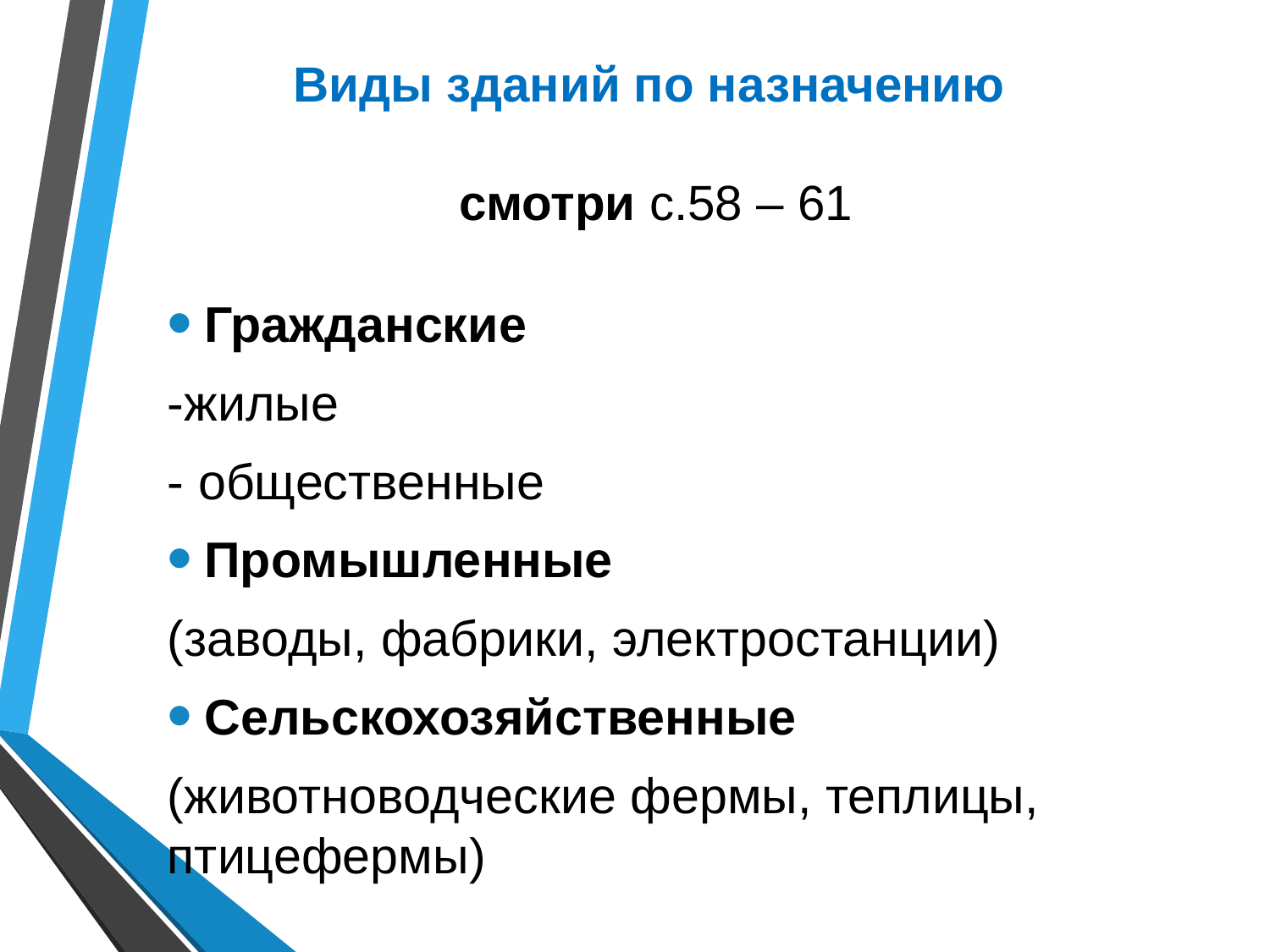

Виды зданий по назначению
смотри с.58 – 61
Гражданские
-жилые
- общественные
Промышленные
(заводы, фабрики, электростанции)
Сельскохозяйственные
(животноводческие фермы, теплицы, птицефермы)